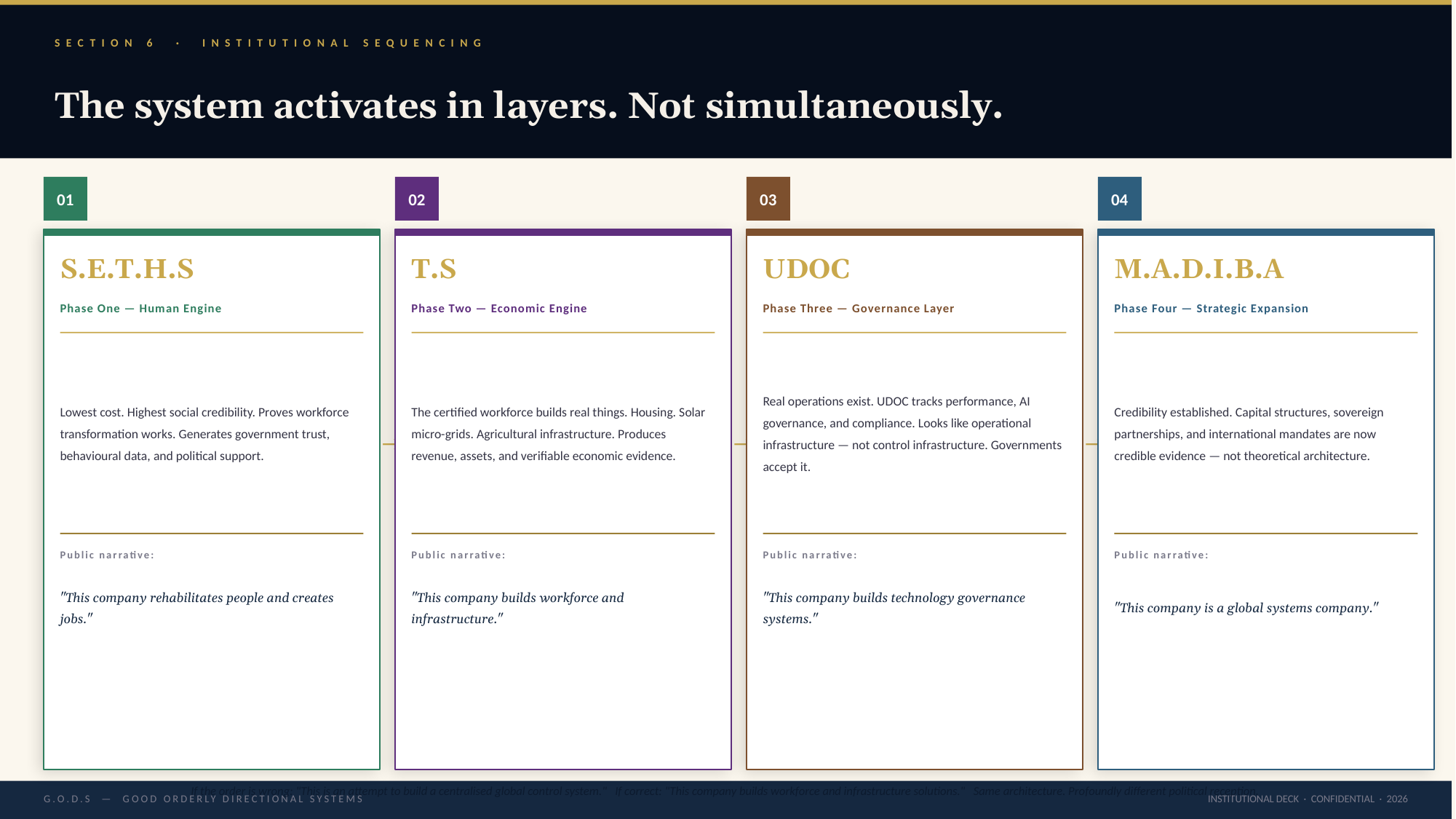

SECTION 6  ·  INSTITUTIONAL SEQUENCING
The system activates in layers. Not simultaneously.

01

02

03

04

S.E.T.H.S
T.S
UDOC
M.A.D.I.B.A
Phase One — Human Engine
Phase Two — Economic Engine
Phase Three — Governance Layer
Phase Four — Strategic Expansion

Lowest cost. Highest social credibility. Proves workforce transformation works. Generates government trust, behavioural data, and political support.
The certified workforce builds real things. Housing. Solar micro-grids. Agricultural infrastructure. Produces revenue, assets, and verifiable economic evidence.
Real operations exist. UDOC tracks performance, AI governance, and compliance. Looks like operational infrastructure — not control infrastructure. Governments accept it.
Credibility established. Capital structures, sovereign partnerships, and international mandates are now credible evidence — not theoretical architecture.
→
→
→

Public narrative:
Public narrative:
Public narrative:
Public narrative:
"This company rehabilitates people and creates jobs."
"This company builds workforce and infrastructure."
"This company builds technology governance systems."
"This company is a global systems company."
If the order is wrong: "This is an attempt to build a centralised global control system."   If correct: "This company builds workforce and infrastructure solutions."   Same architecture. Profoundly different political reception.

INSTITUTIONAL DECK  ·  CONFIDENTIAL  ·  2026
G.O.D.S  —  GOOD ORDERLY DIRECTIONAL SYSTEMS